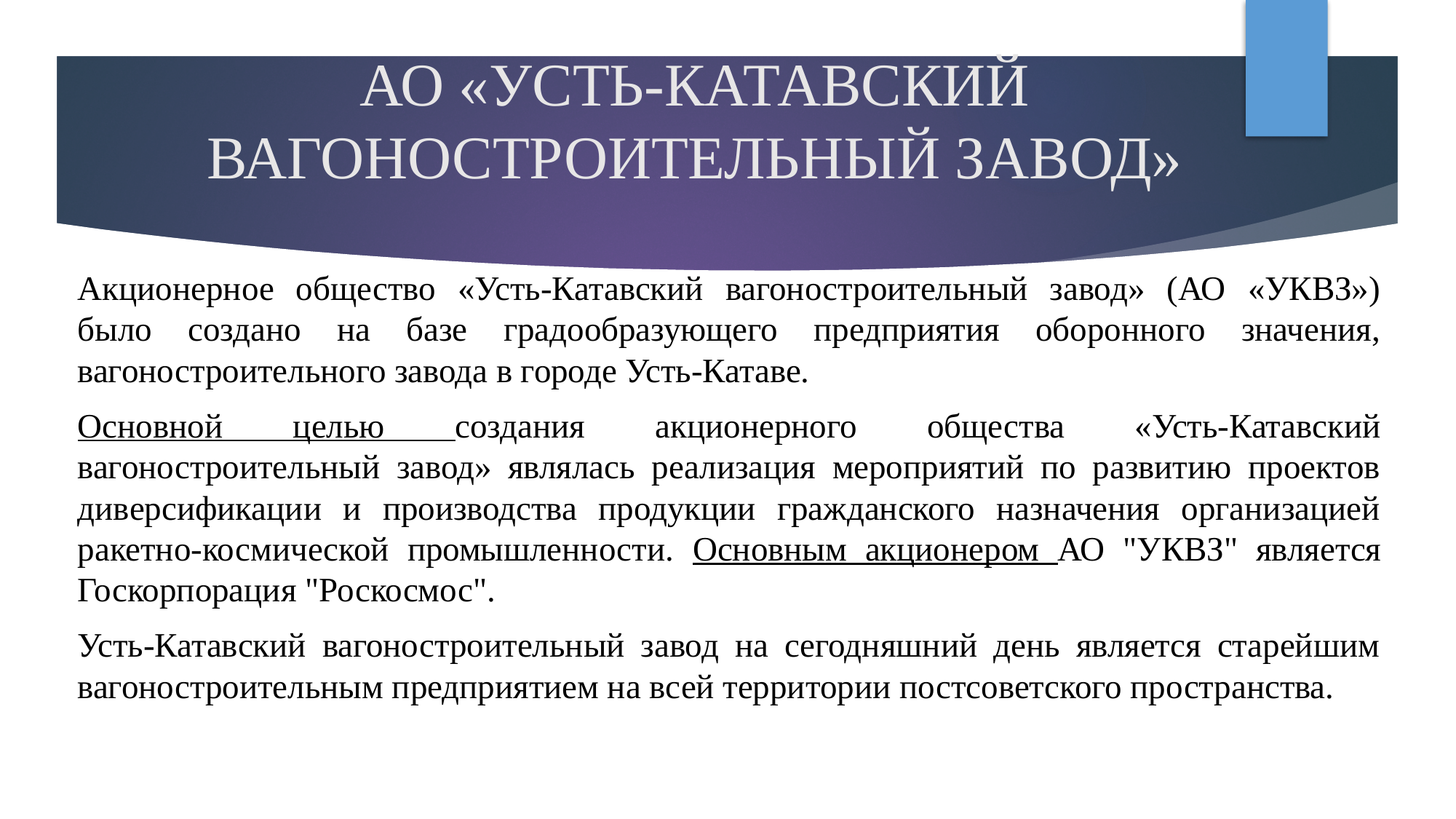

# АО «УСТЬ-КАТАВСКИЙ ВАГОНОСТРОИТЕЛЬНЫЙ ЗАВОД»
Акционерное общество «Усть-Катавский вагоностроительный завод» (АО «УКВЗ») было создано на базе градообразующего предприятия оборонного значения, вагоностроительного завода в городе Усть-Катаве.
Основной целью создания акционерного общества «Усть-Катавский вагоностроительный завод» являлась реализация мероприятий по развитию проектов диверсификации и производства продукции гражданского назначения организацией ракетно-космической промышленности. Основным акционером АО "УКВЗ" является Госкорпорация "Роскосмос".
Усть-Катавский вагоностроительный завод на сегодняшний день является старейшим вагоностроительным предприятием на всей территории постсоветского пространства.